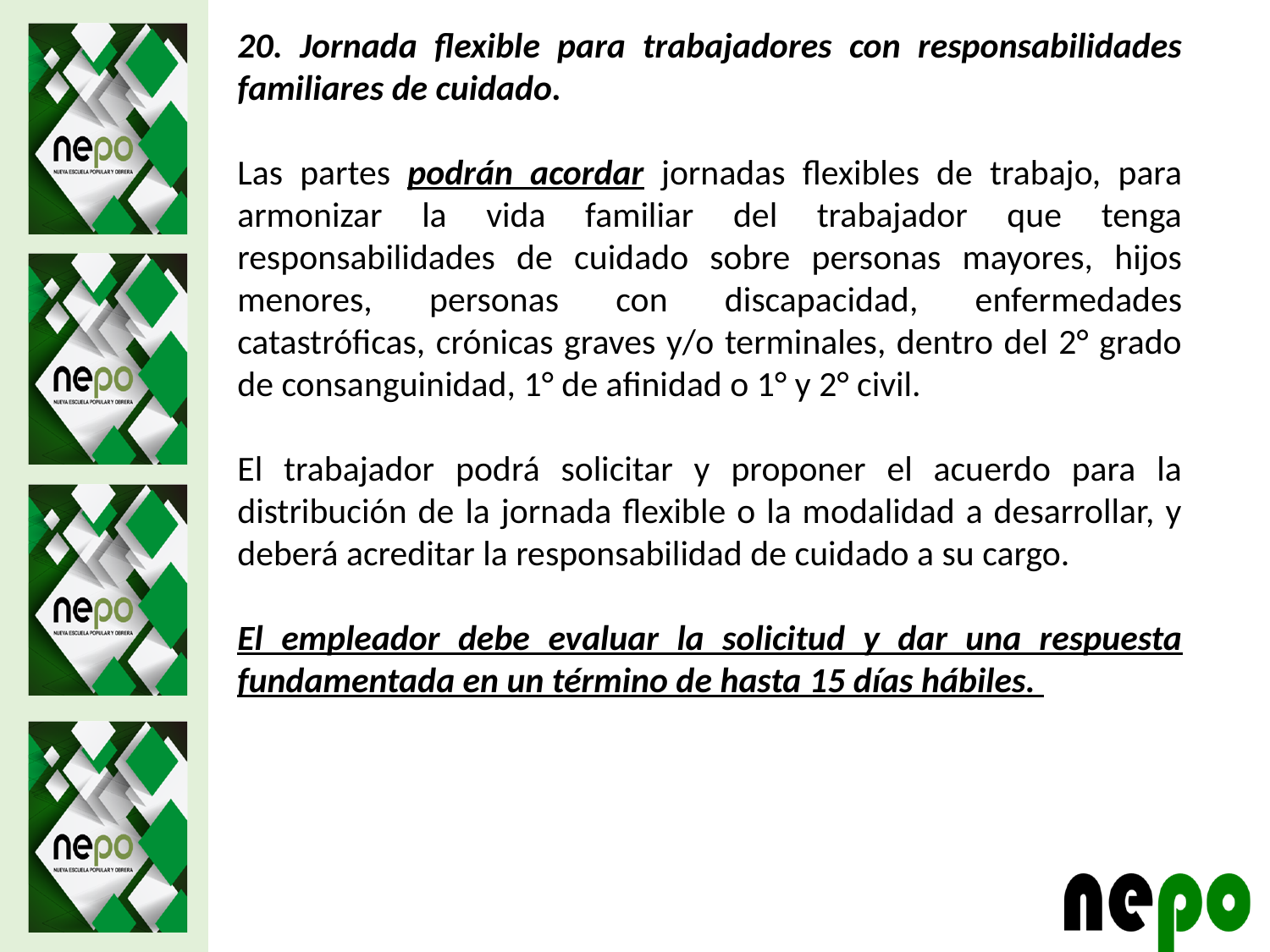

20. Jornada flexible para trabajadores con responsabilidades familiares de cuidado.

Las partes podrán acordar jornadas flexibles de trabajo, para armonizar la vida familiar del trabajador que tenga responsabilidades de cuidado sobre personas mayores, hijos menores, personas con discapacidad, enfermedades catastróficas, crónicas graves y/o terminales, dentro del 2° grado de consanguinidad, 1° de afinidad o 1° y 2° civil.

El trabajador podrá solicitar y proponer el acuerdo para la distribución de la jornada flexible o la modalidad a desarrollar, y deberá acreditar la responsabilidad de cuidado a su cargo.

El empleador debe evaluar la solicitud y dar una respuesta fundamentada en un término de hasta 15 días hábiles.